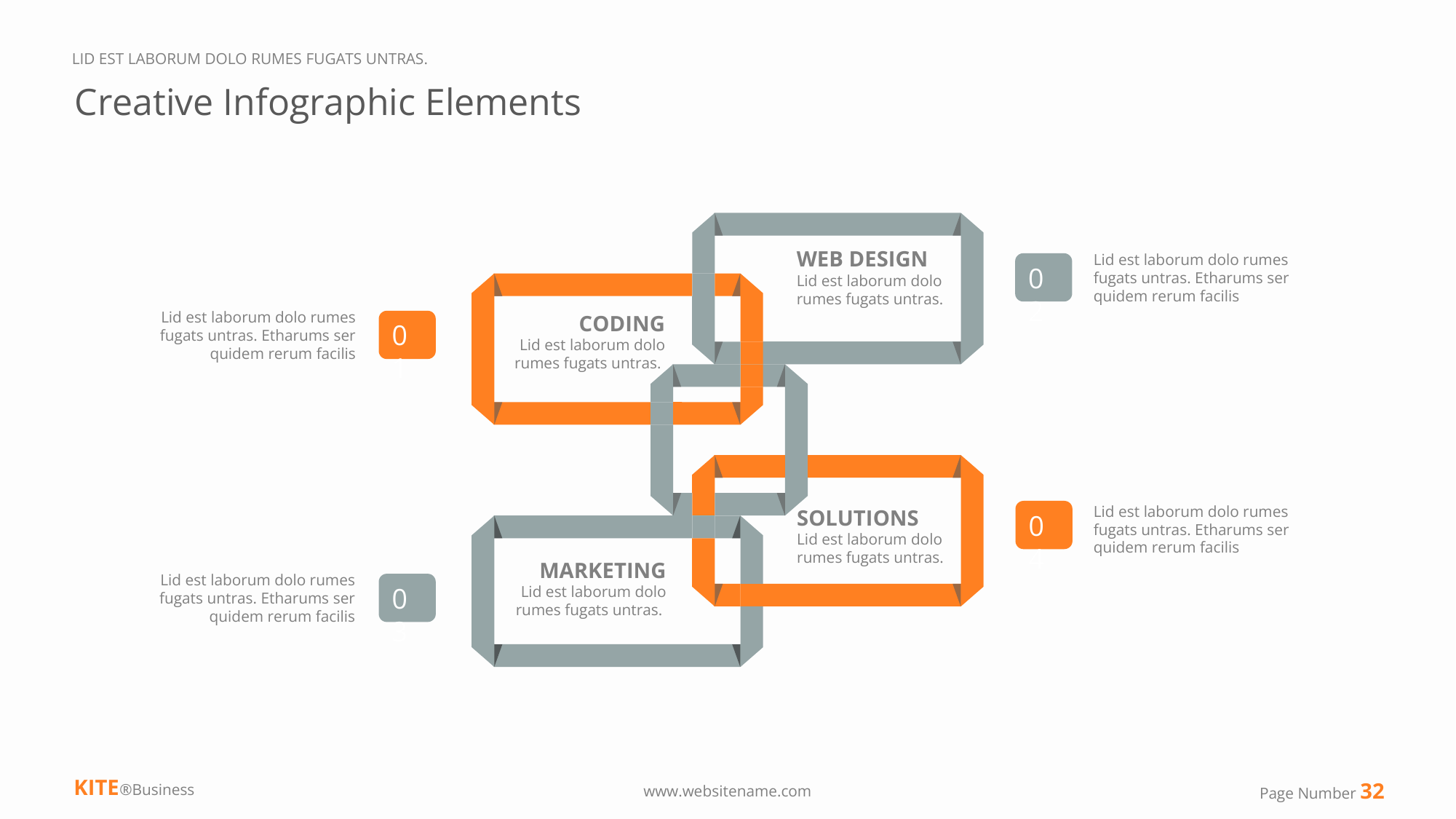

LID EST LABORUM DOLO RUMES FUGATS UNTRAS.
Creative Infographic Elements

WEB DESIGN
Lid est laborum dolo rumes fugats untras.
Lid est laborum dolo rumes fugats untras. Etharums ser quidem rerum facilis
02

Lid est laborum dolo rumes fugats untras. Etharums ser quidem rerum facilis
CODING
Lid est laborum dolo rumes fugats untras.
01

Lid est laborum dolo rumes fugats untras. Etharums ser quidem rerum facilis
SOLUTIONS
Lid est laborum dolo rumes fugats untras.

04

MARKETING
Lid est laborum dolo rumes fugats untras.
Lid est laborum dolo rumes fugats untras. Etharums ser quidem rerum facilis
03

KITE®Business
Page Number 32
www.websitename.com